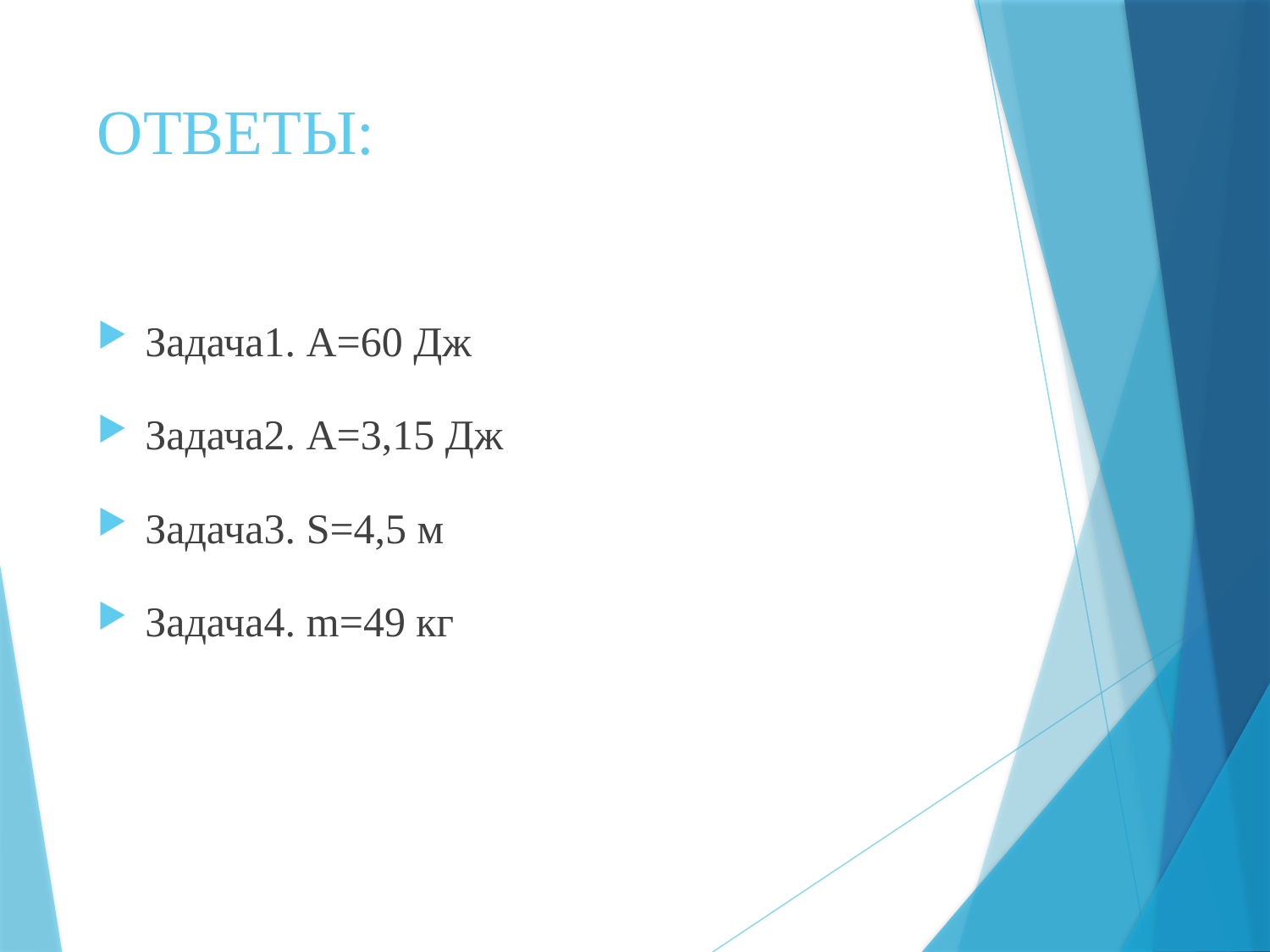

# ОТВЕТЫ:
Задача1. А=60 Дж
Задача2. А=3,15 Дж
Задача3. S=4,5 м
Задача4. m=49 кг